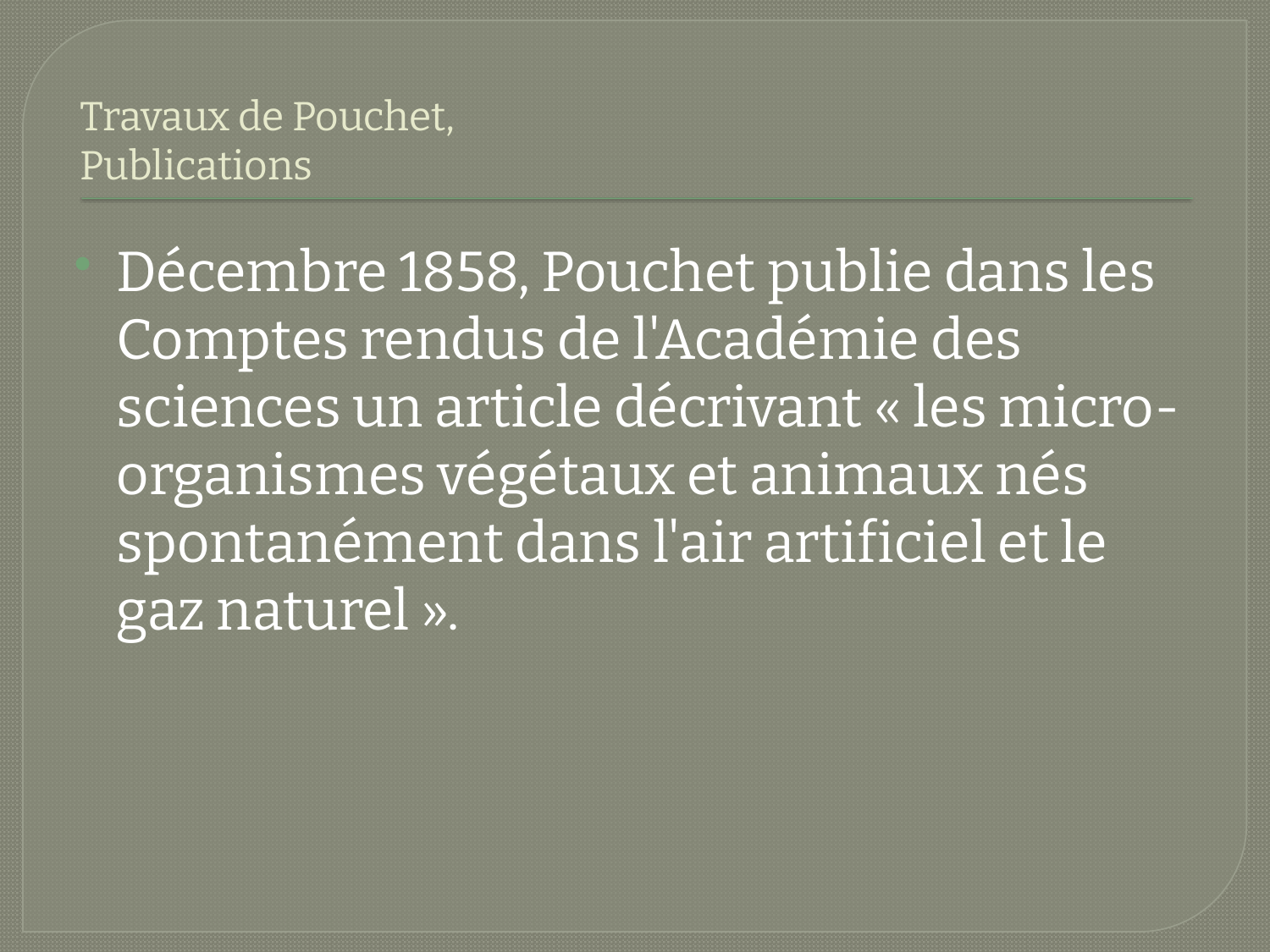

# Travaux de Pouchet, Publications
Décembre 1858, Pouchet publie dans les Comptes rendus de l'Académie des sciences un article décrivant « les micro-organismes végétaux et animaux nés spontanément dans l'air artificiel et le gaz naturel ».